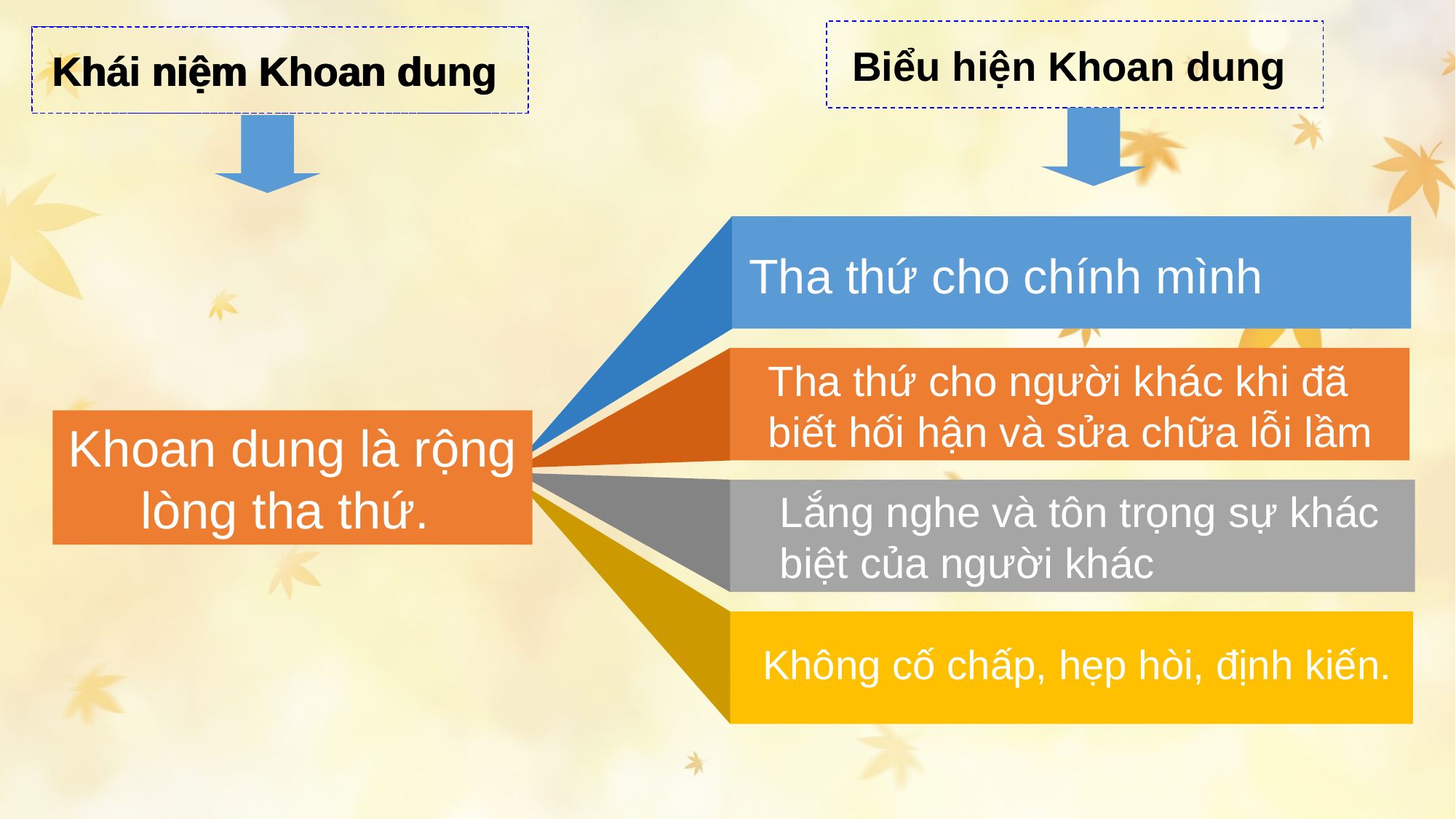

Biểu hiện Khoan dung
Khái niệm Khoan dung
Khái niệm Khoan dung

Tha thứ cho chính mình

Tha thứ cho người khác khi đã biết hối hận và sửa chữa lỗi lầm
Khoan dung là rộng lòng tha thứ.

Lắng nghe và tôn trọng sự khác biệt của người khác

Không cố chấp, hẹp hòi, định kiến.